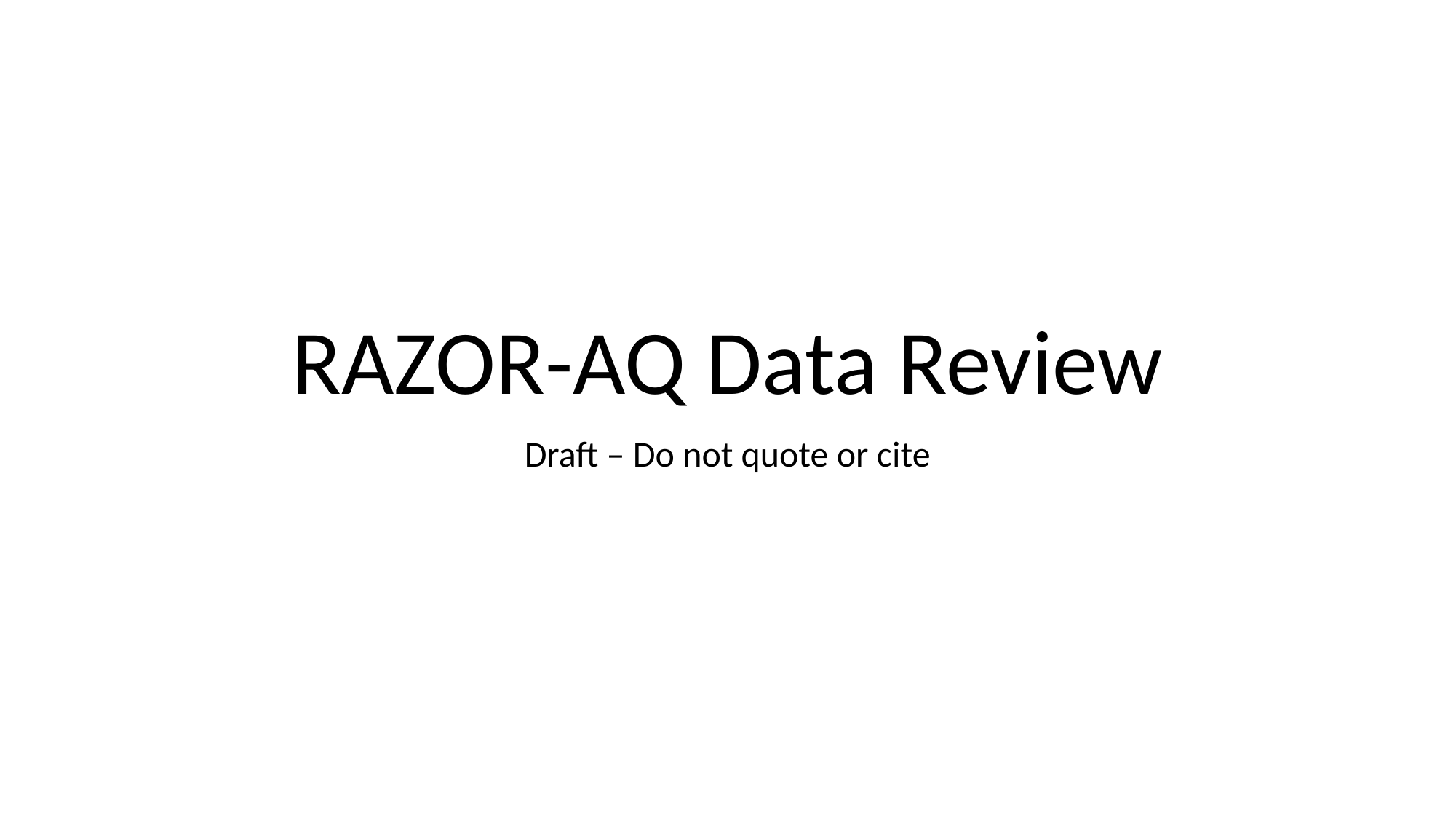

# RAZOR-AQ Data Review
Draft – Do not quote or cite